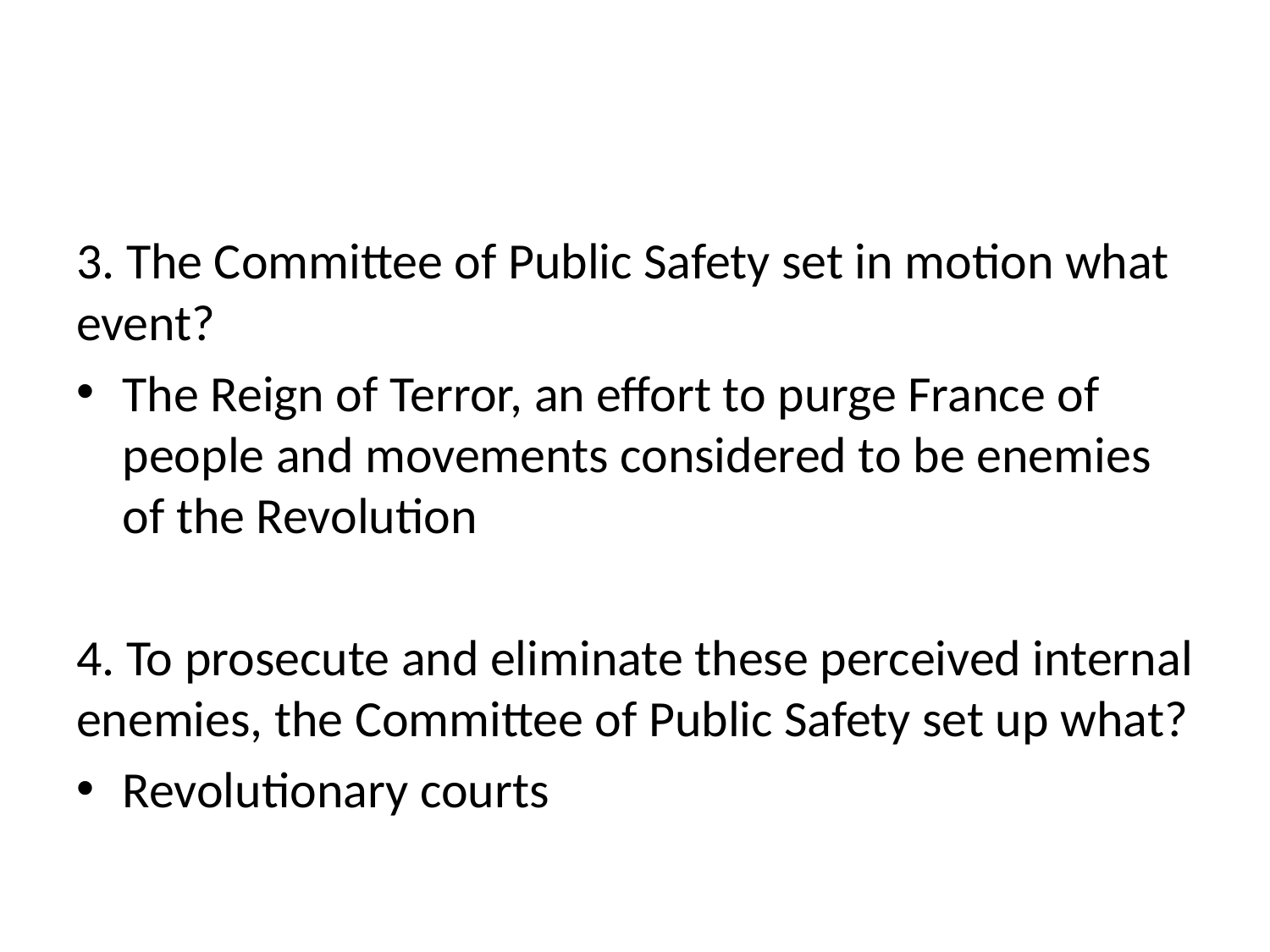

#
3. The Committee of Public Safety set in motion what event?
The Reign of Terror, an effort to purge France of people and movements considered to be enemies of the Revolution

4. To prosecute and eliminate these perceived internal enemies, the Committee of Public Safety set up what?
Revolutionary courts